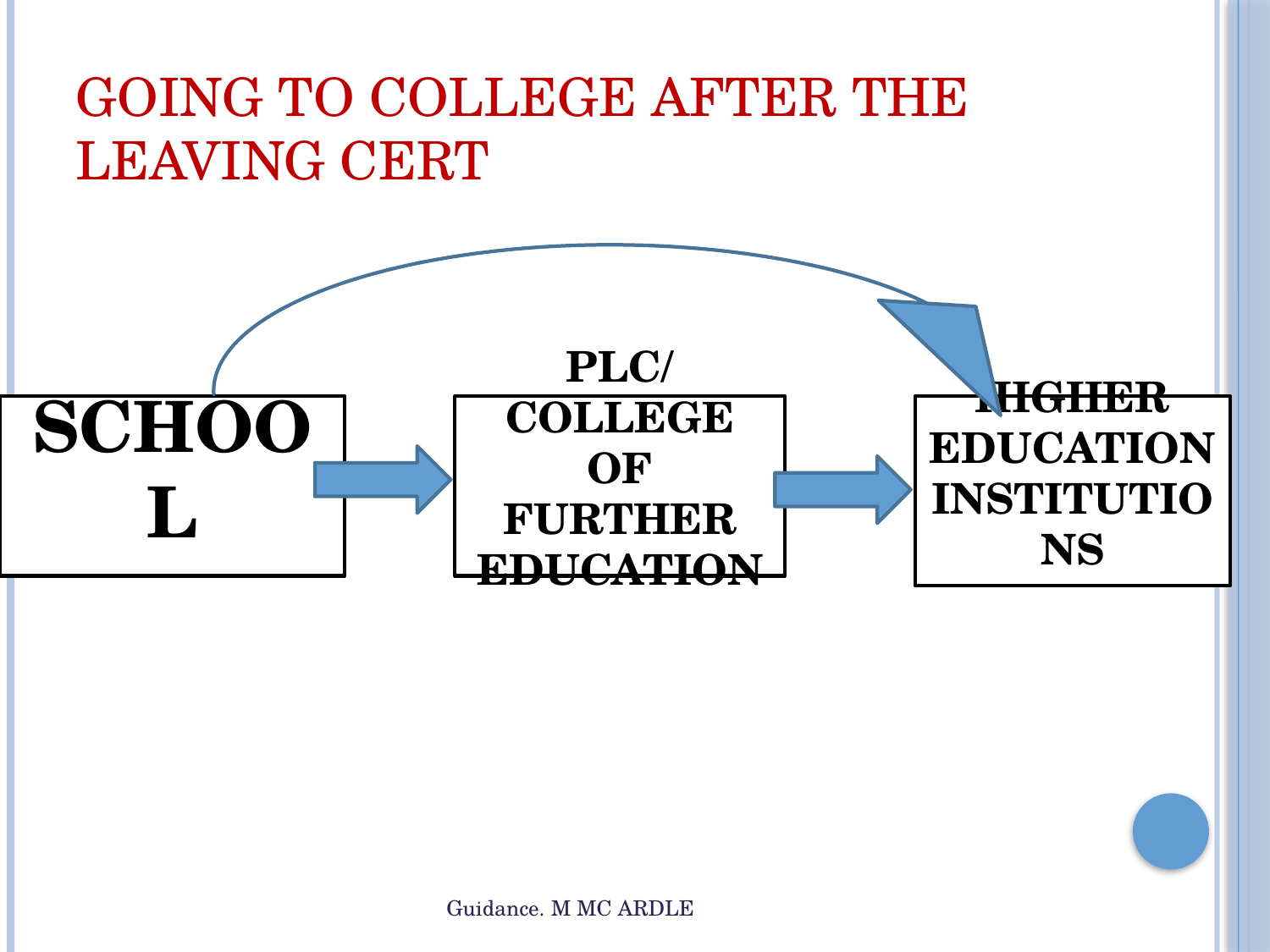

# GOING TO COLLEGE AFTER THE LEAVING CERT

SCHOOL

PLC/COLLEGE OF FURTHER EDUCATION

HIGHER EDUCATION INSTITUTIONS

Guidance. M MC ARDLE